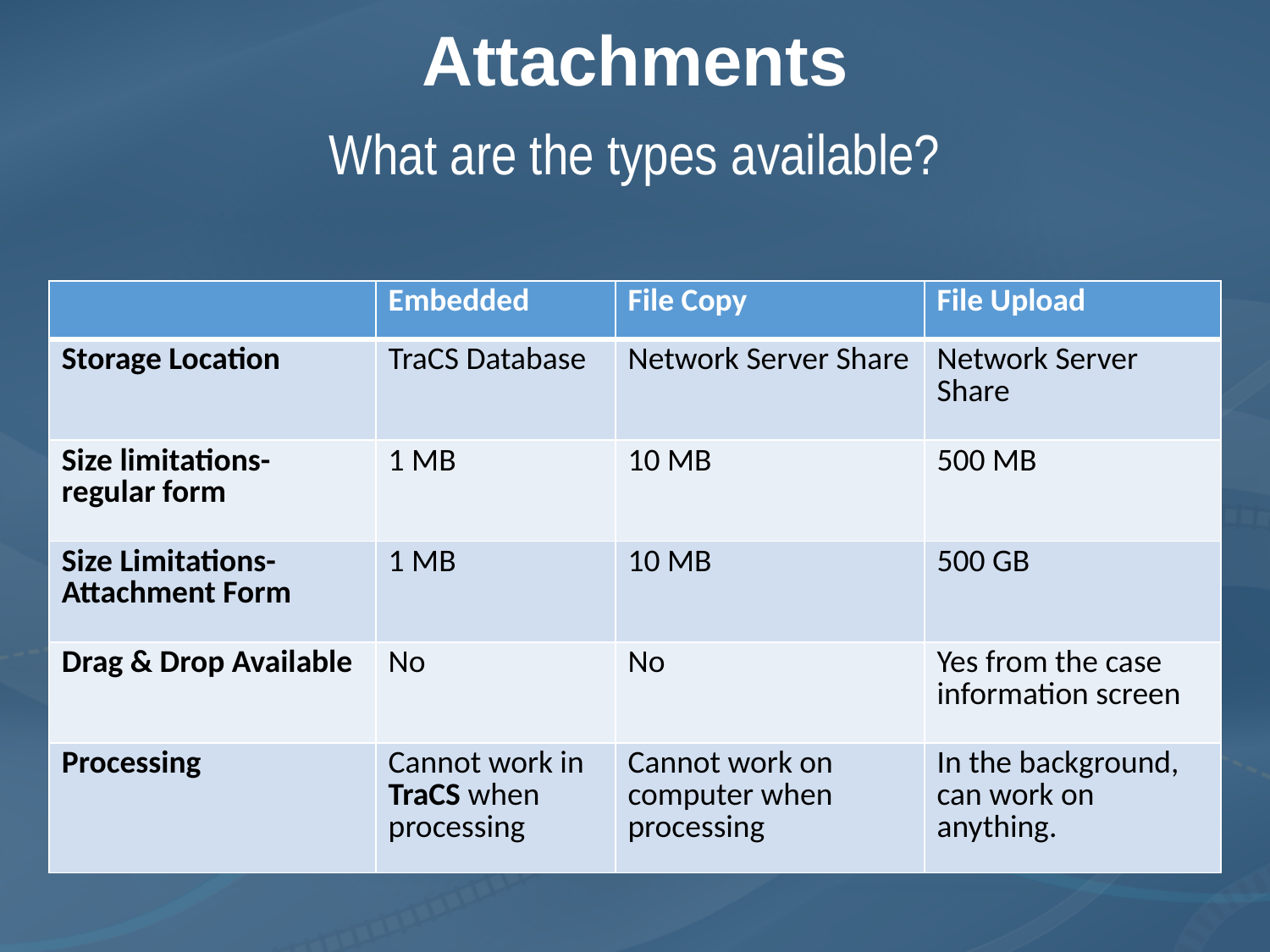

Attachments
What are the types available?
|  | Embedded | File Copy | File Upload |
| --- | --- | --- | --- |
| Storage Location | TraCS Database | Network Server Share | Network Server Share |
| Size limitations-regular form | 1 MB | 10 MB | 500 MB |
| Size Limitations-Attachment Form | 1 MB | 10 MB | 500 GB |
| Drag & Drop Available | No | No | Yes from the case information screen |
| Processing | Cannot work in TraCS when processing | Cannot work on computer when processing | In the background, can work on anything. |